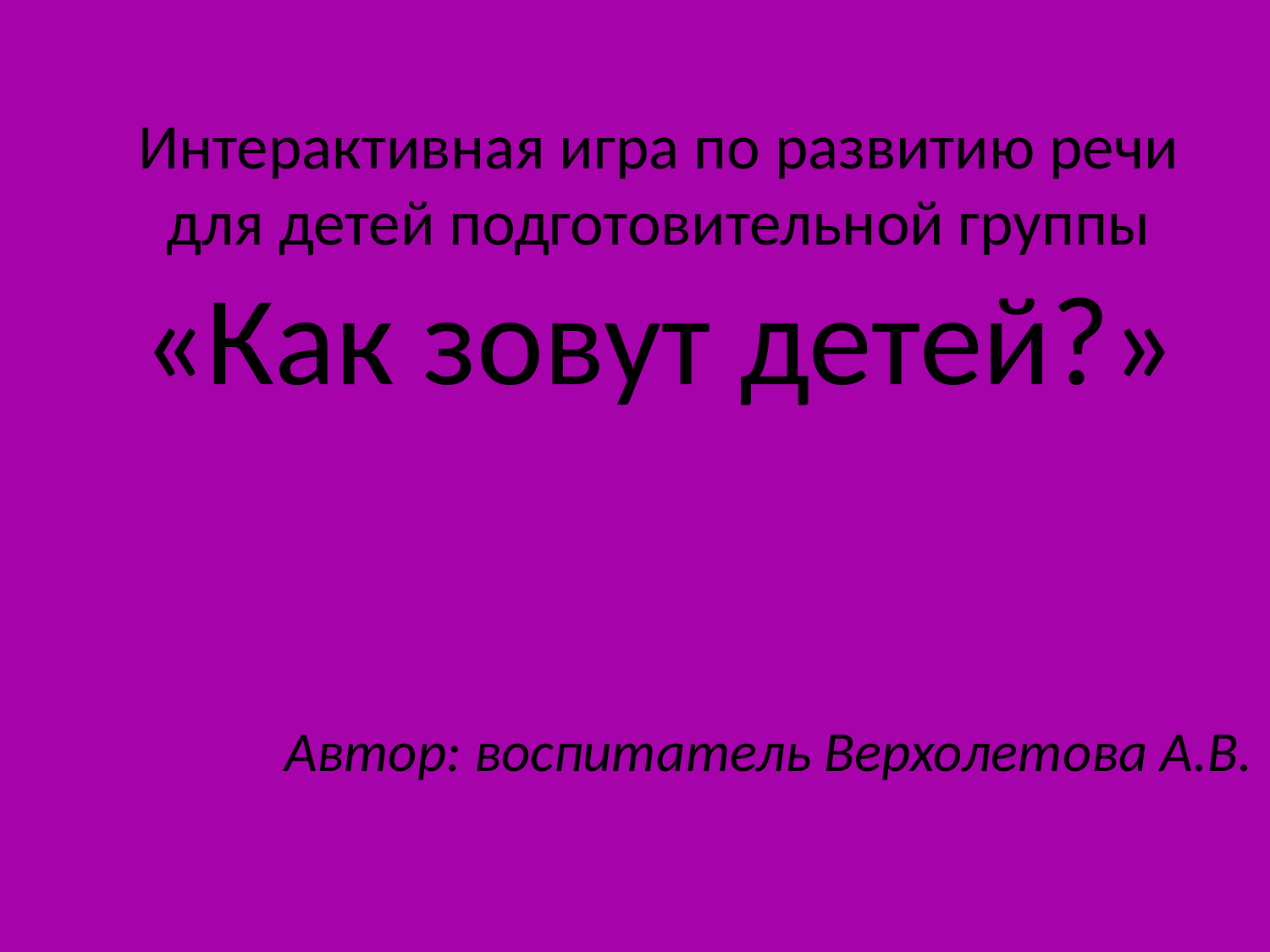

# Интерактивная игра по развитию речи для детей подготовительной группы «Как зовут детей?»
Автор: воспитатель Верхолетова А.В.